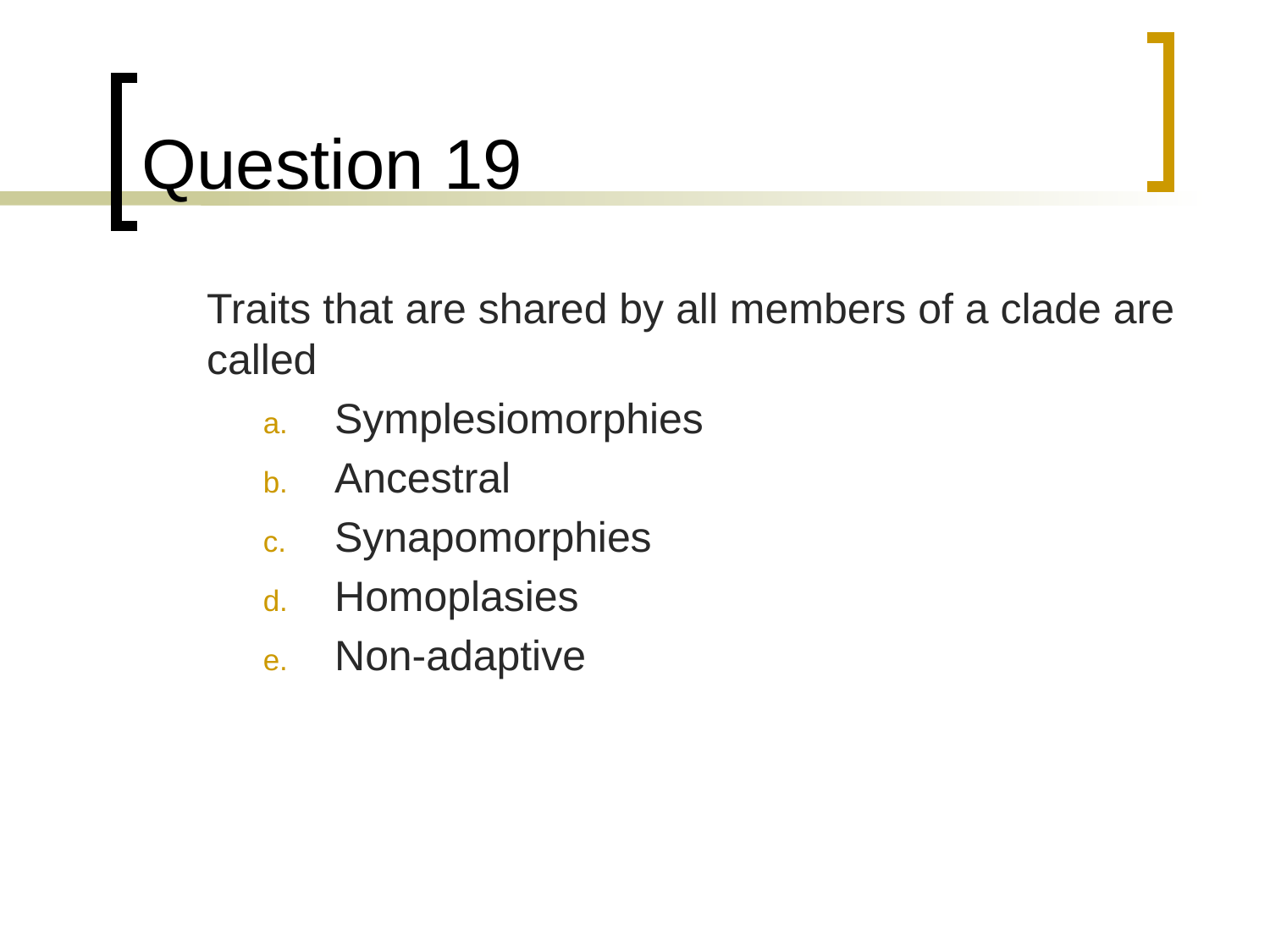

# Question 19
	Traits that are shared by all members of a clade are called
Symplesiomorphies
Ancestral
Synapomorphies
Homoplasies
Non-adaptive